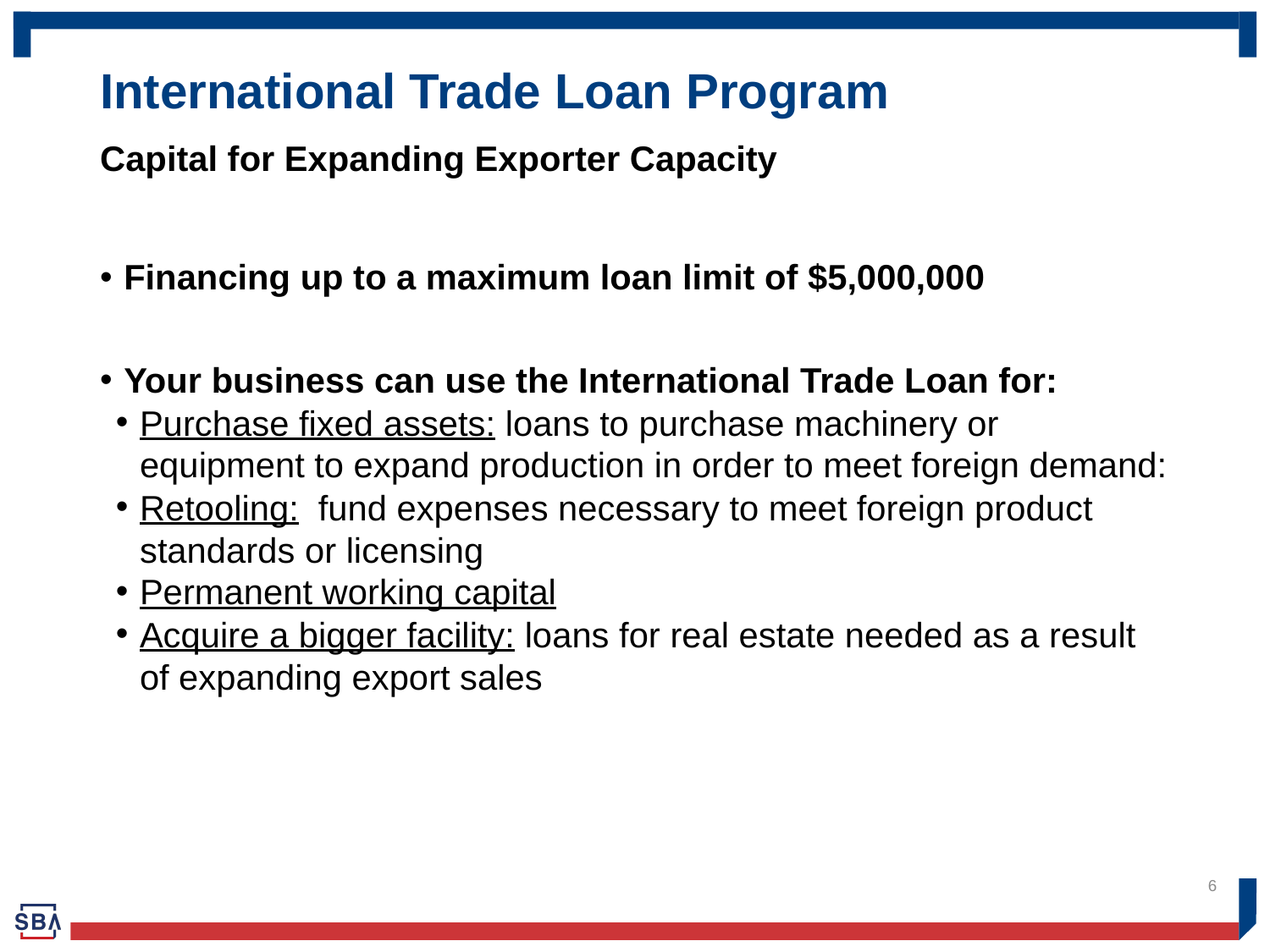

# International Trade Loan Program
Capital for Expanding Exporter Capacity
Financing up to a maximum loan limit of $5,000,000

Your business can use the International Trade Loan for:
Purchase fixed assets: loans to purchase machinery or equipment to expand production in order to meet foreign demand:
Retooling:  fund expenses necessary to meet foreign product standards or licensing
Permanent working capital
Acquire a bigger facility: loans for real estate needed as a result of expanding export sales
6